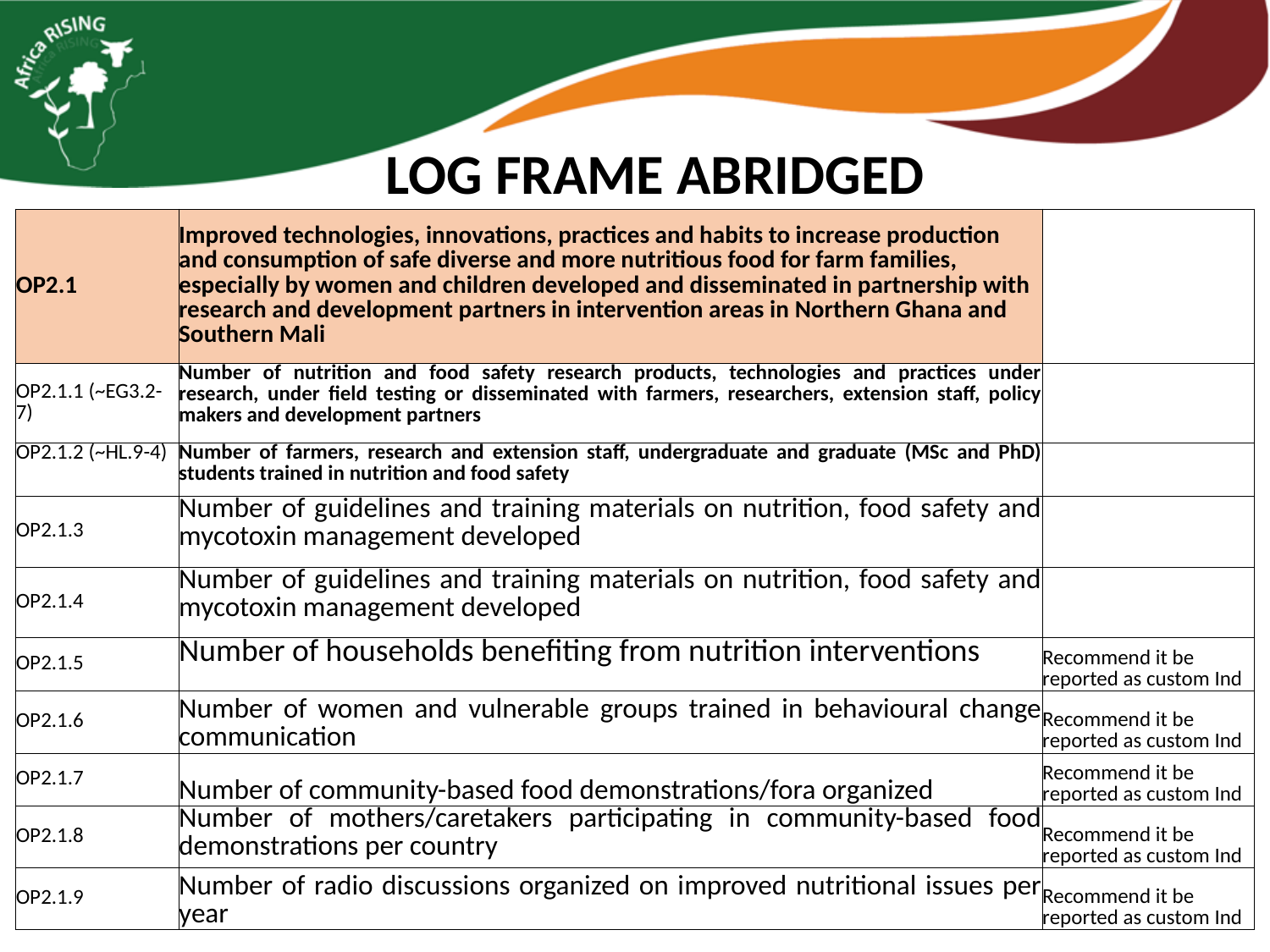

LOG FRAME ABRIDGED

| OP2.1 | Improved technologies, innovations, practices and habits to increase production and consumption of safe diverse and more nutritious food for farm families, especially by women and children developed and disseminated in partnership with research and development partners in intervention areas in Northern Ghana and Southern Mali |  |
| --- | --- | --- |
| OP2.1.1 (~EG3.2-7) | Number of nutrition and food safety research products, technologies and practices under research, under field testing or disseminated with farmers, researchers, extension staff, policy makers and development partners |  |
| OP2.1.2 (~HL.9-4) | Number of farmers, research and extension staff, undergraduate and graduate (MSc and PhD) students trained in nutrition and food safety |  |
| OP2.1.3 | Number of guidelines and training materials on nutrition, food safety and mycotoxin management developed |  |
| OP2.1.4 | Number of guidelines and training materials on nutrition, food safety and mycotoxin management developed |  |
| OP2.1.5 | Number of households benefiting from nutrition interventions | Recommend it be reported as custom Ind |
| OP2.1.6 | Number of women and vulnerable groups trained in behavioural change communication | Recommend it be reported as custom Ind |
| OP2.1.7 | Number of community-based food demonstrations/fora organized | Recommend it be reported as custom Ind |
| OP2.1.8 | Number of mothers/caretakers participating in community-based food demonstrations per country | Recommend it be reported as custom Ind |
| OP2.1.9 | Number of radio discussions organized on improved nutritional issues per year | Recommend it be reported as custom Ind |